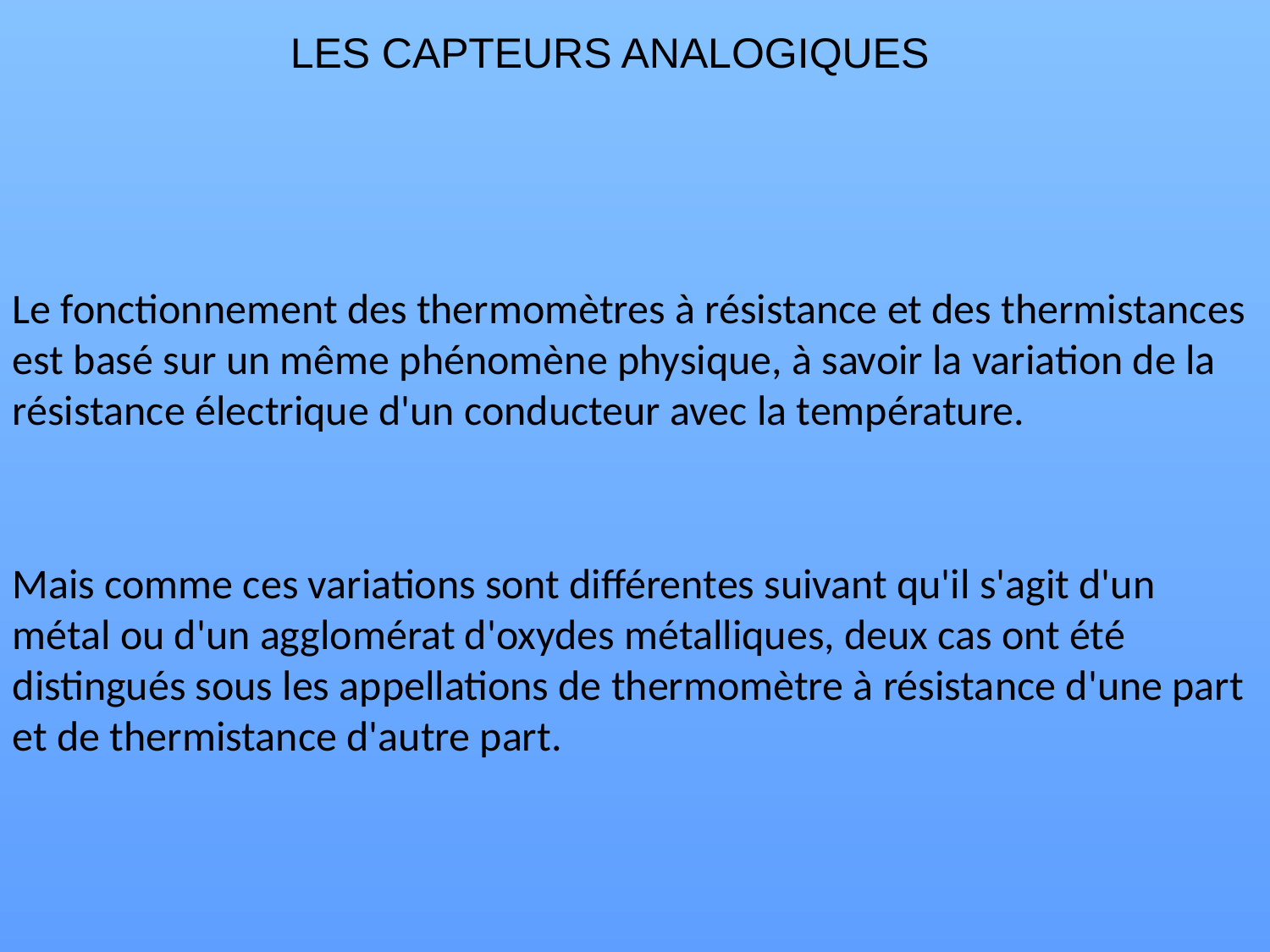

LES CAPTEURS ANALOGIQUES

Le fonctionnement des thermomètres à résistance et des thermistances est basé sur un même phénomène physique, à savoir la variation de la résistance électrique d'un conducteur avec la température.
Mais comme ces variations sont différentes suivant qu'il s'agit d'un métal ou d'un agglomérat d'oxydes métalliques, deux cas ont été distingués sous les appellations de thermomètre à résistance d'une part et de thermistance d'autre part.